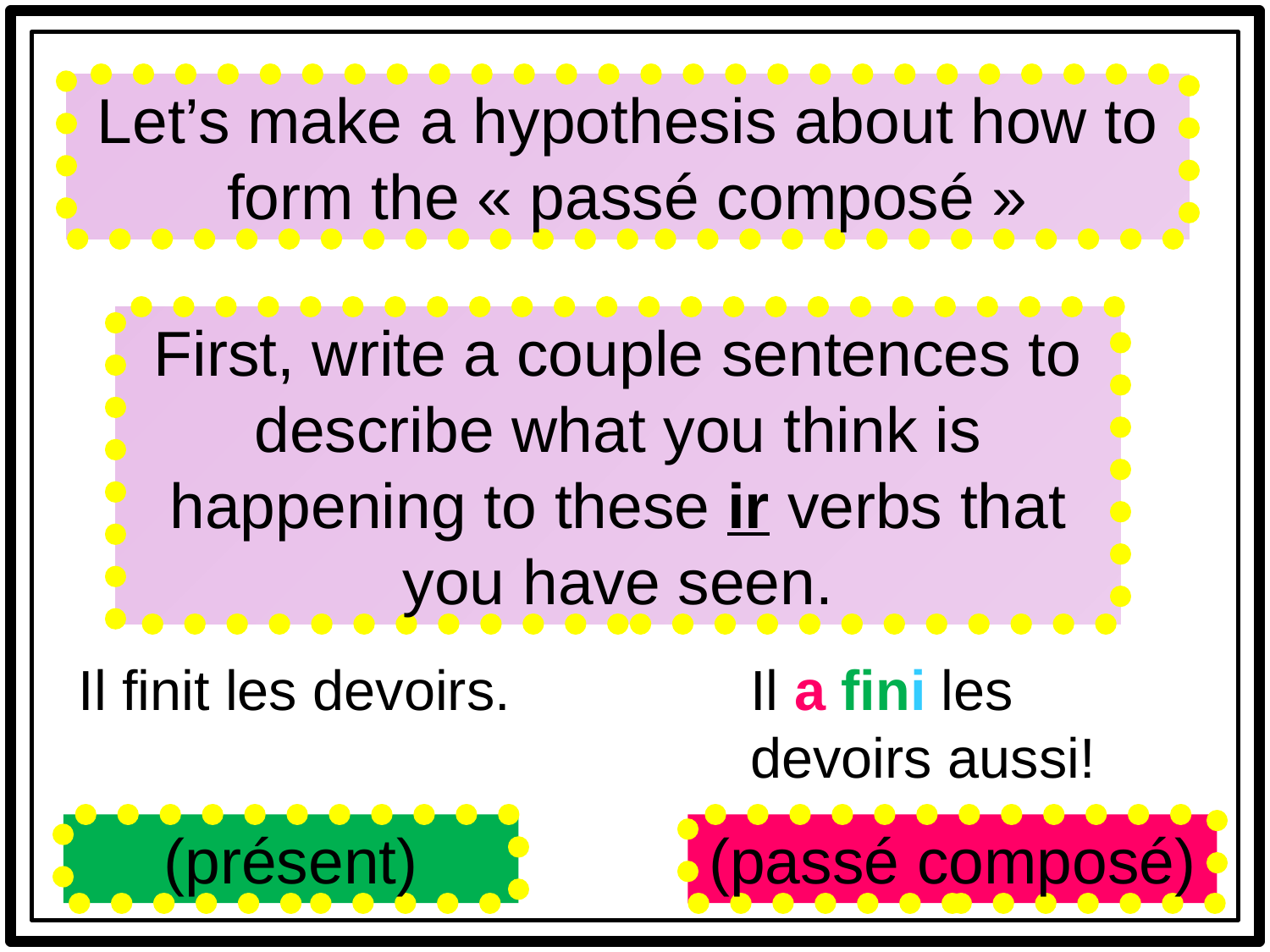

Let’s make a hypothesis about how to form the « passé composé »
First, write a couple sentences to describe what you think is happening to these ir verbs that you have seen.
Il finit les devoirs.
Il a fini les devoirs aussi!
(passé composé)
(présent)